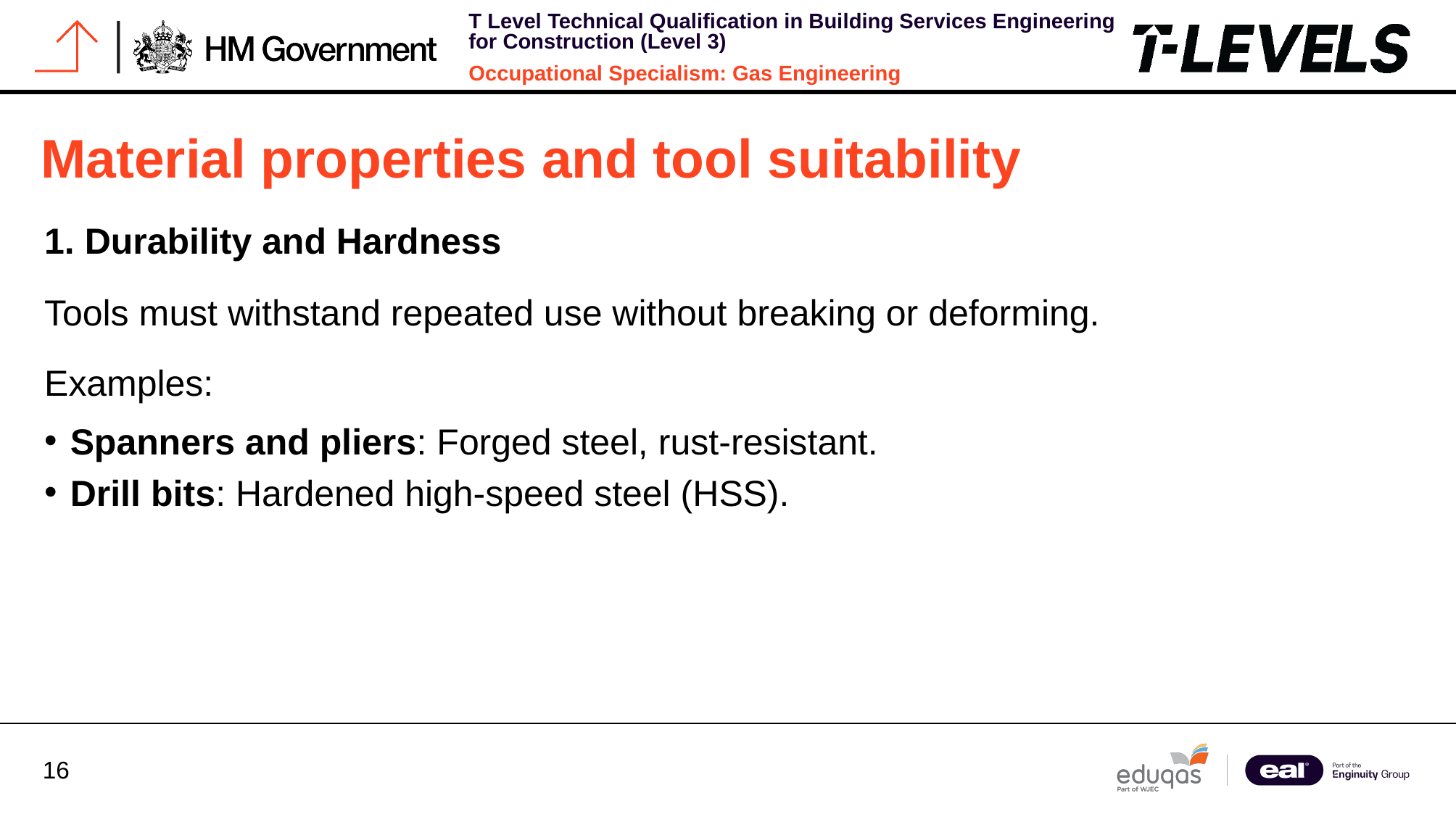

# Material properties and tool suitability

1. Durability and Hardness
Tools must withstand repeated use without breaking or deforming.
Examples:
Spanners and pliers: Forged steel, rust-resistant.
Drill bits: Hardened high-speed steel (HSS).